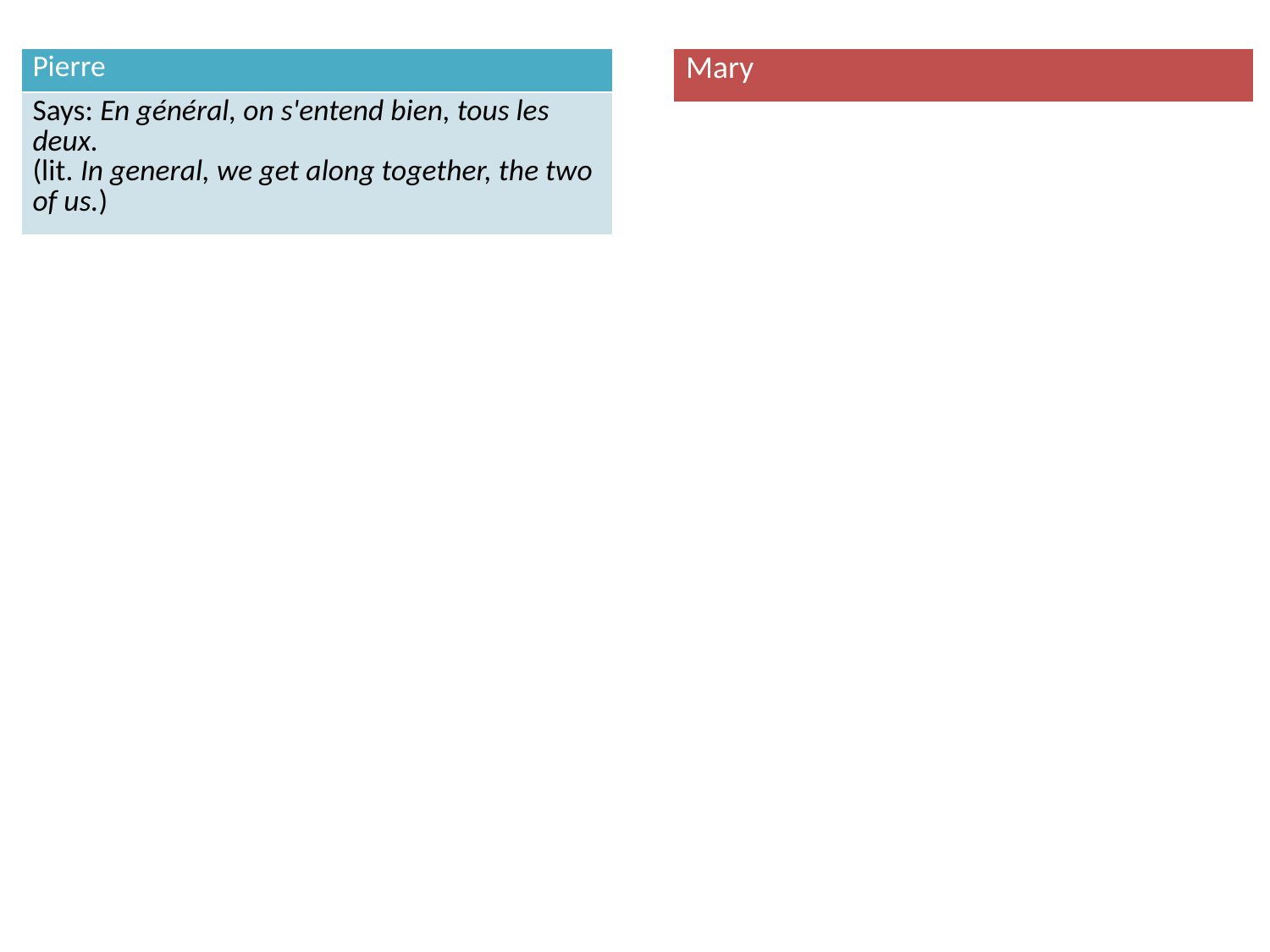

| Pierre |
| --- |
| Says: En général, on s'entend bien, tous les deux.  (lit. In general, we get along together, the two of us.) |
| Mary |
| --- |